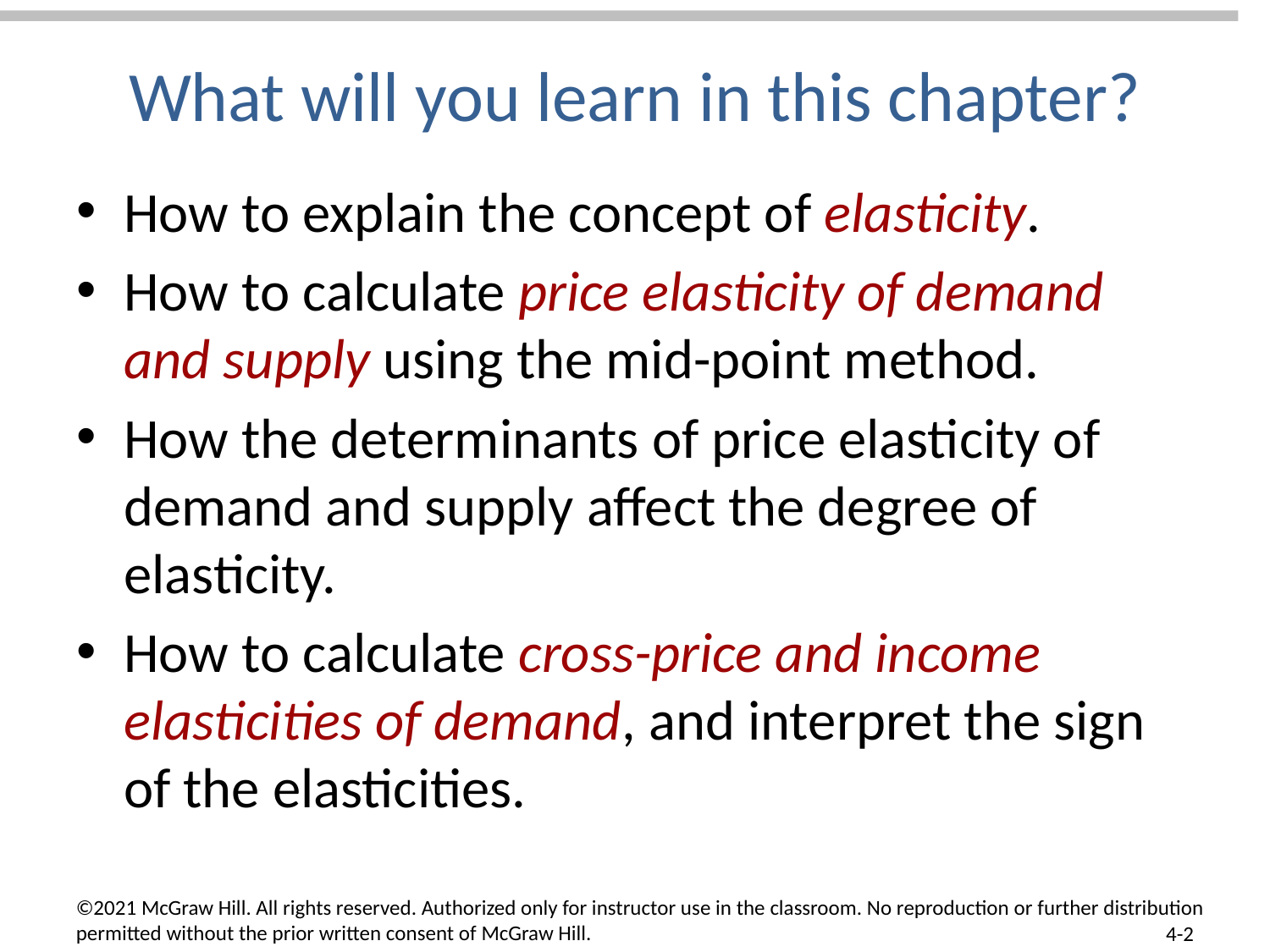

# What will you learn in this chapter?
How to explain the concept of elasticity.
How to calculate price elasticity of demand and supply using the mid-point method.
How the determinants of price elasticity of demand and supply affect the degree of elasticity.
How to calculate cross-price and income elasticities of demand, and interpret the sign of the elasticities.